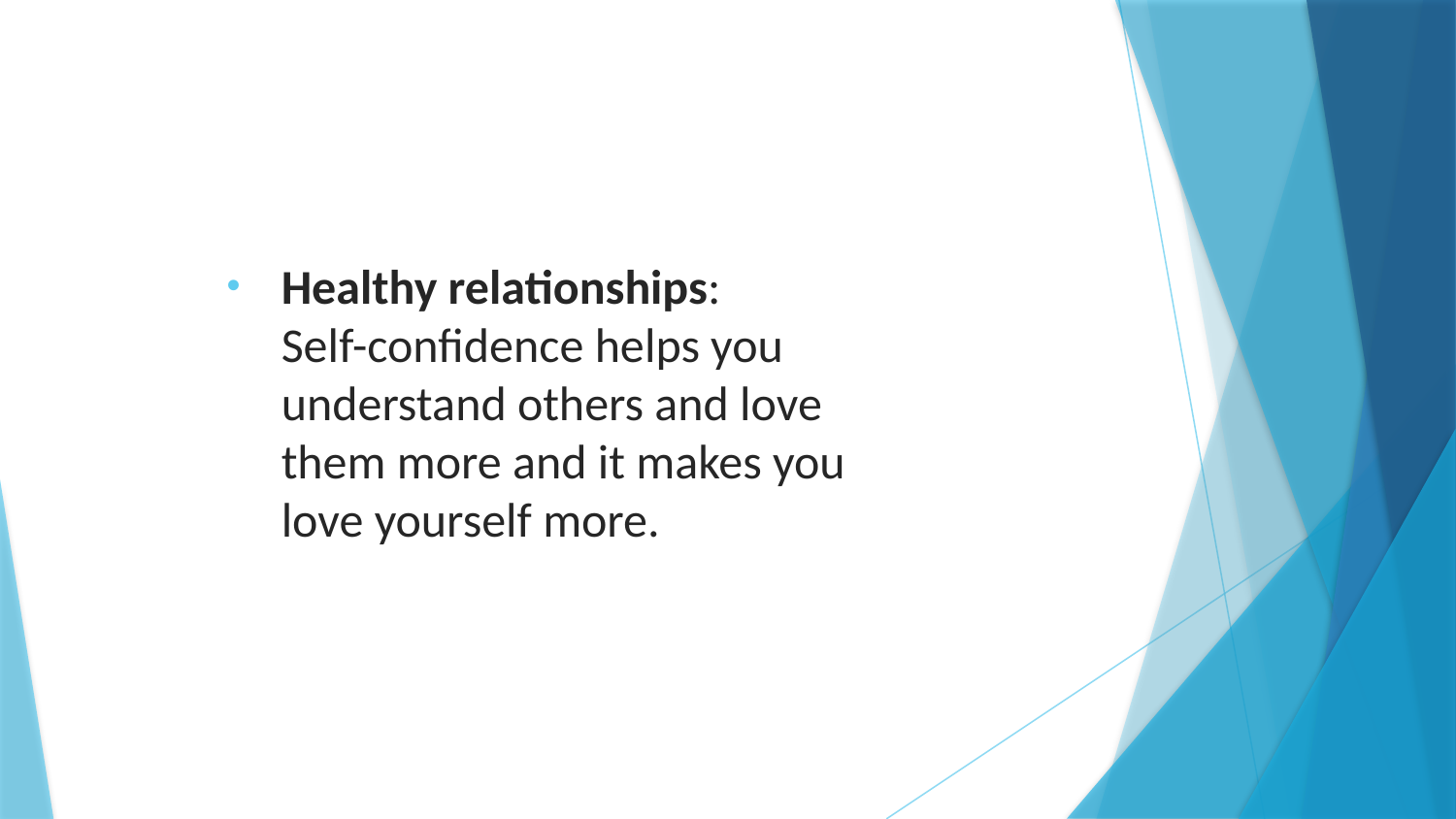

Healthy relationships:
Self-confidence helps you understand others and love them more and it makes you love yourself more.